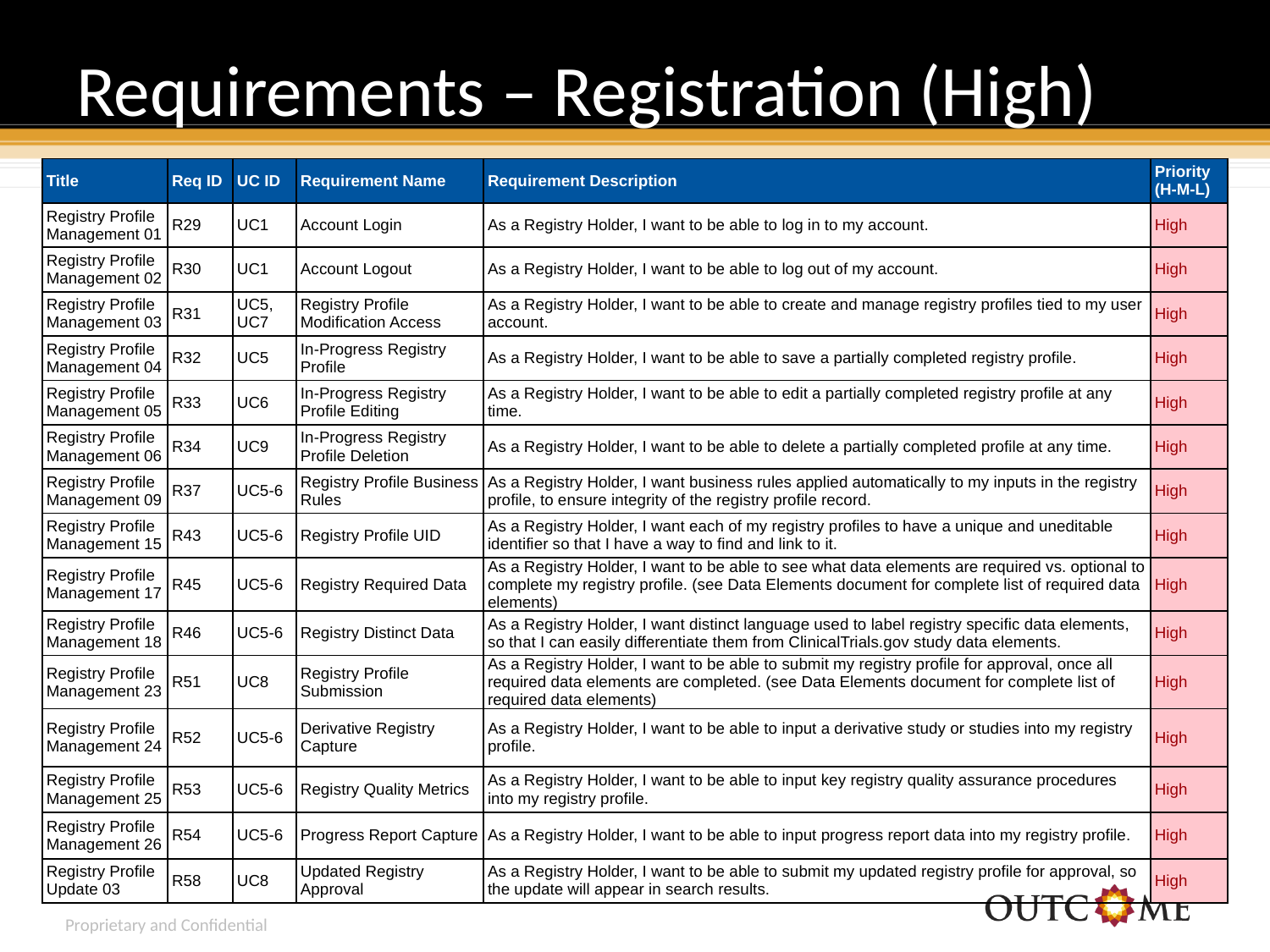

# Requirements – Registration (High)
| Title | Req ID | UC ID | Requirement Name | Requirement Description | Priority (H-M-L) |
| --- | --- | --- | --- | --- | --- |
| Registry Profile Management 01 | R29 | UC1 | Account Login | As a Registry Holder, I want to be able to log in to my account. | High |
| Registry Profile Management 02 | R30 | UC1 | Account Logout | As a Registry Holder, I want to be able to log out of my account. | High |
| Registry Profile Management 03 | R31 | UC5, UC7 | Registry Profile Modification Access | As a Registry Holder, I want to be able to create and manage registry profiles tied to my user account. | High |
| Registry Profile Management 04 | R32 | UC5 | In-Progress Registry Profile | As a Registry Holder, I want to be able to save a partially completed registry profile. | High |
| Registry Profile Management 05 | R33 | UC6 | In-Progress Registry Profile Editing | As a Registry Holder, I want to be able to edit a partially completed registry profile at any time. | High |
| Registry Profile Management 06 | R34 | UC9 | In-Progress Registry Profile Deletion | As a Registry Holder, I want to be able to delete a partially completed profile at any time. | High |
| Registry Profile Management 09 | R37 | UC5-6 | Registry Profile Business Rules | As a Registry Holder, I want business rules applied automatically to my inputs in the registry profile, to ensure integrity of the registry profile record. | High |
| Registry Profile Management 15 | R43 | UC5-6 | Registry Profile UID | As a Registry Holder, I want each of my registry profiles to have a unique and uneditable identifier so that I have a way to find and link to it. | High |
| Registry Profile Management 17 | R45 | UC5-6 | Registry Required Data | As a Registry Holder, I want to be able to see what data elements are required vs. optional to complete my registry profile. (see Data Elements document for complete list of required data elements) | High |
| Registry Profile Management 18 | R46 | UC5-6 | Registry Distinct Data | As a Registry Holder, I want distinct language used to label registry specific data elements, so that I can easily differentiate them from ClinicalTrials.gov study data elements. | High |
| Registry Profile Management 23 | R51 | UC8 | Registry Profile Submission | As a Registry Holder, I want to be able to submit my registry profile for approval, once all required data elements are completed. (see Data Elements document for complete list of required data elements) | High |
| Registry Profile Management 24 | R52 | UC5-6 | Derivative Registry Capture | As a Registry Holder, I want to be able to input a derivative study or studies into my registry profile. | High |
| Registry Profile Management 25 | R53 | UC5-6 | Registry Quality Metrics | As a Registry Holder, I want to be able to input key registry quality assurance procedures into my registry profile. | High |
| Registry Profile Management 26 | R54 | UC5-6 | Progress Report Capture | As a Registry Holder, I want to be able to input progress report data into my registry profile. | High |
| Registry Profile Update 03 | R58 | UC8 | Updated Registry Approval | As a Registry Holder, I want to be able to submit my updated registry profile for approval, so the update will appear in search results. | High |
22